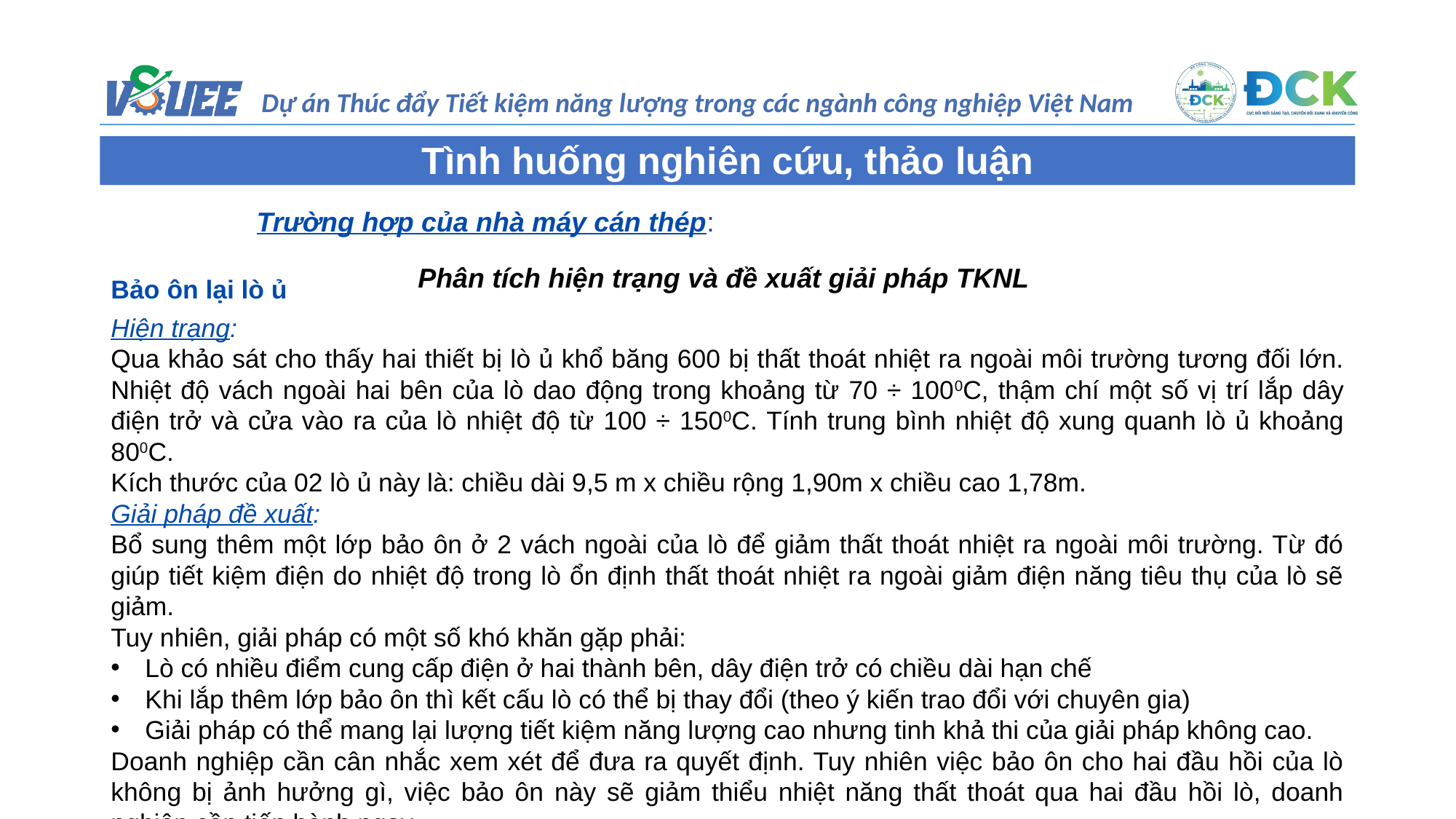

Tình huống nghiên cứu, thảo luận
Trường hợp của nhà máy cán thép:
Phân tích hiện trạng và đề xuất giải pháp TKNL
Bảo ôn lại lò ủ

Hiện trạng:
Qua khảo sát cho thấy hai thiết bị lò ủ khổ băng 600 bị thất thoát nhiệt ra ngoài môi trường tương đối lớn. Nhiệt độ vách ngoài hai bên của lò dao động trong khoảng từ 70 ÷ 1000C, thậm chí một số vị trí lắp dây điện trở và cửa vào ra của lò nhiệt độ từ 100 ÷ 1500C. Tính trung bình nhiệt độ xung quanh lò ủ khoảng 800C.
Kích thước của 02 lò ủ này là: chiều dài 9,5 m x chiều rộng 1,90m x chiều cao 1,78m.
Giải pháp đề xuất:
Bổ sung thêm một lớp bảo ôn ở 2 vách ngoài của lò để giảm thất thoát nhiệt ra ngoài môi trường. Từ đó giúp tiết kiệm điện do nhiệt độ trong lò ổn định thất thoát nhiệt ra ngoài giảm điện năng tiêu thụ của lò sẽ giảm.
Tuy nhiên, giải pháp có một số khó khăn gặp phải:
Lò có nhiều điểm cung cấp điện ở hai thành bên, dây điện trở có chiều dài hạn chế
Khi lắp thêm lớp bảo ôn thì kết cấu lò có thể bị thay đổi (theo ý kiến trao đổi với chuyên gia)
Giải pháp có thể mang lại lượng tiết kiệm năng lượng cao nhưng tinh khả thi của giải pháp không cao.
Doanh nghiệp cần cân nhắc xem xét để đưa ra quyết định. Tuy nhiên việc bảo ôn cho hai đầu hồi của lò không bị ảnh hưởng gì, việc bảo ôn này sẽ giảm thiểu nhiệt năng thất thoát qua hai đầu hồi lò, doanh nghiệp cần tiến hành ngay.